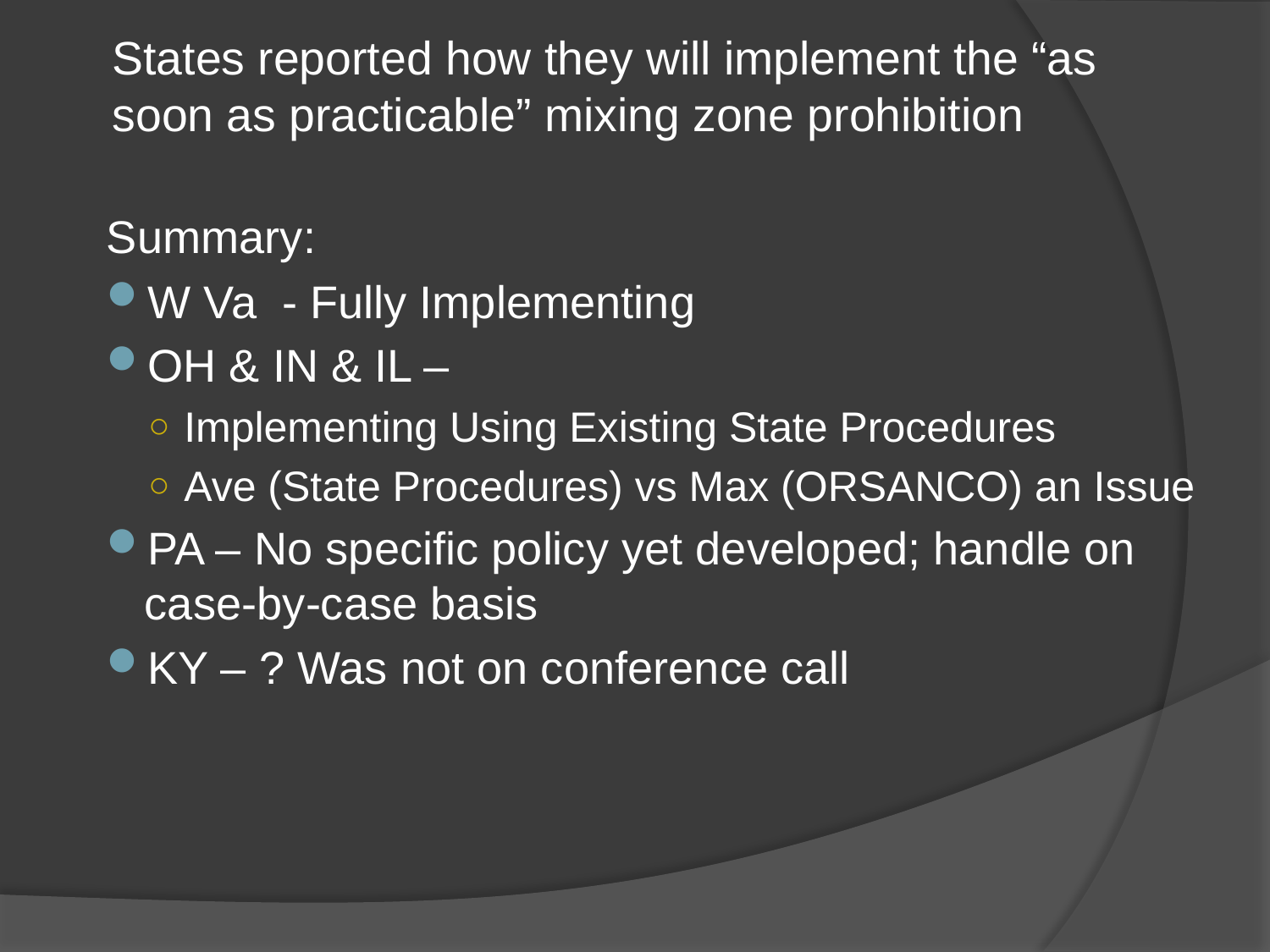

# States reported how they will implement the “as soon as practicable” mixing zone prohibition

Summary:
W Va  - Fully Implementing
OH & IN & IL –
Implementing Using Existing State Procedures
Ave (State Procedures) vs Max (ORSANCO) an Issue
PA – No specific policy yet developed; handle on case-by-case basis
KY – ? Was not on conference call